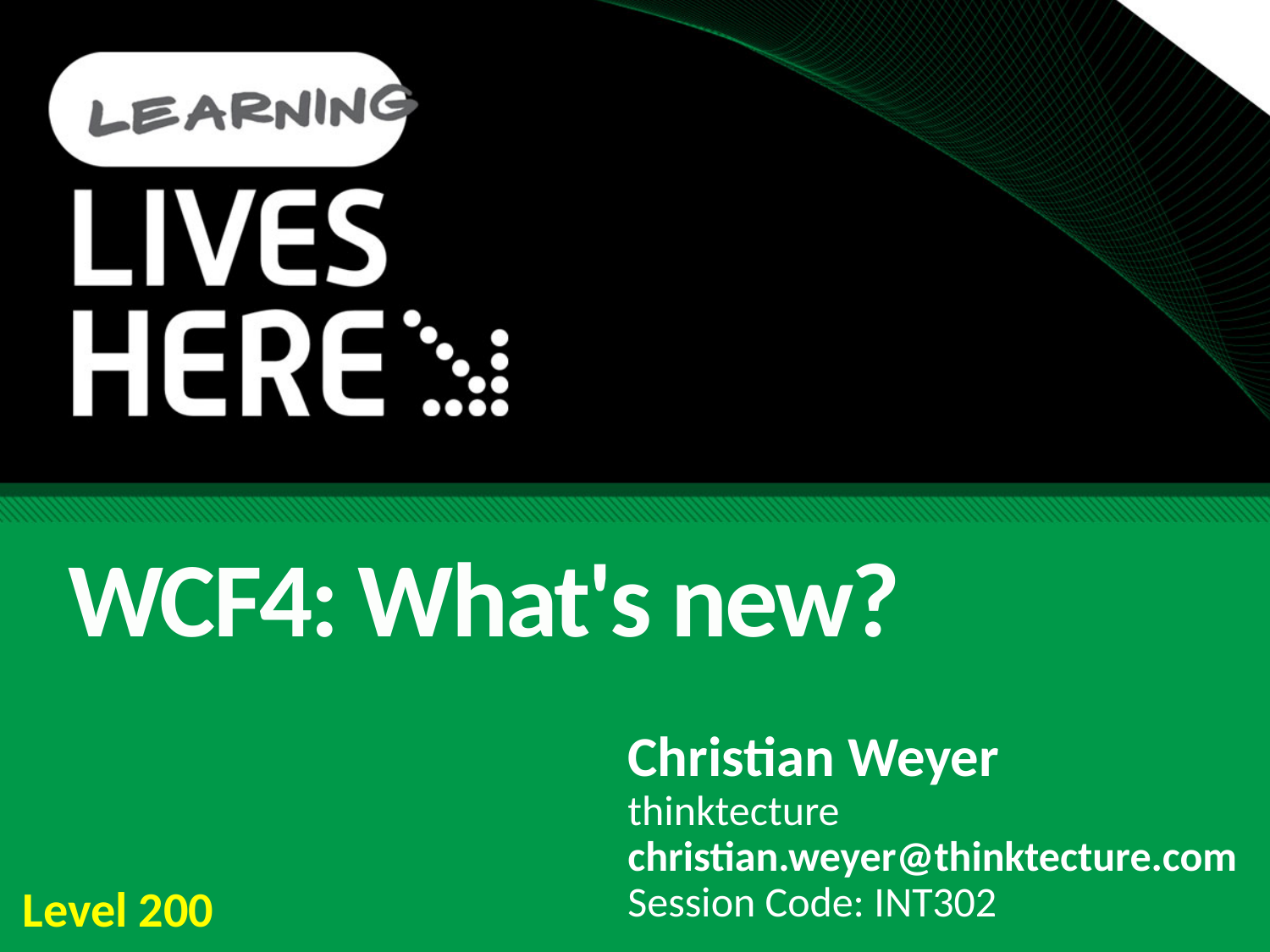

# WCF4: What's new?
Christian Weyer
thinktecture christian.weyer@thinktecture.com
Session Code: INT302
Level 200